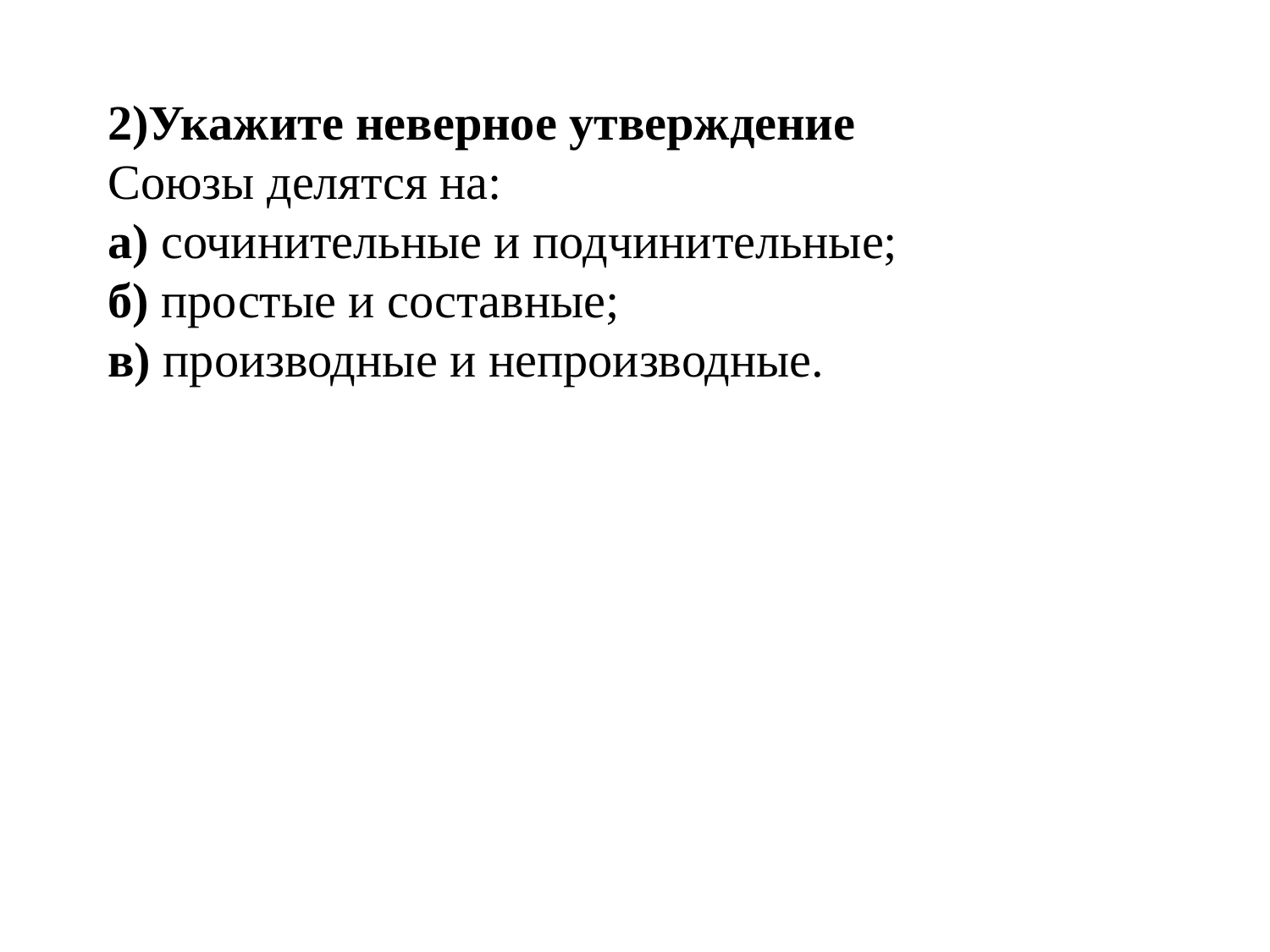

2)Укажите неверное утверждение
Союзы делятся на:
а) сочинительные и подчинительные;
б) простые и составные;
в) производные и непроизводные.